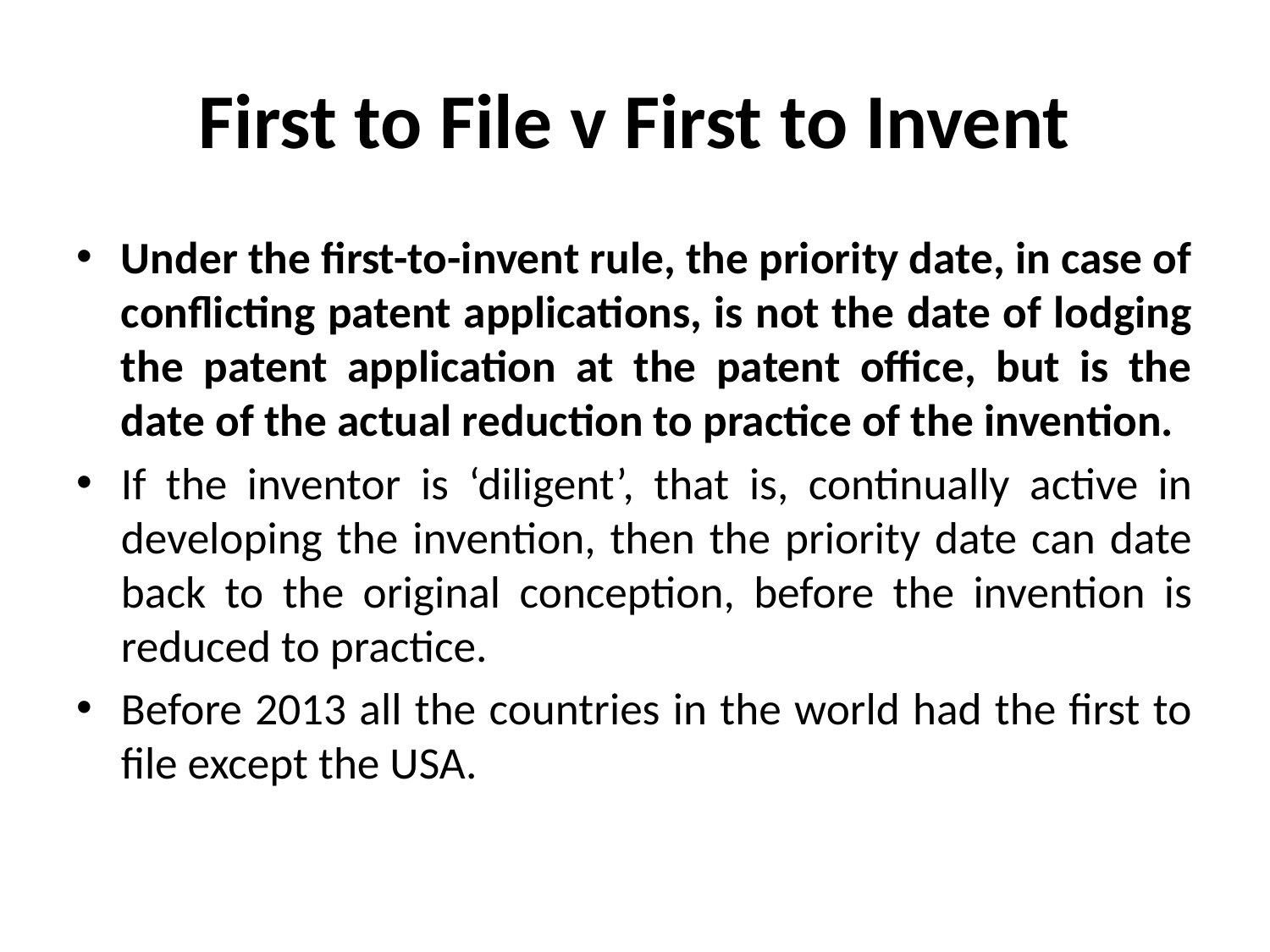

# First to File v First to Invent
Under the first-to-invent rule, the priority date, in case of conflicting patent applications, is not the date of lodging the patent application at the patent office, but is the date of the actual reduction to practice of the invention.
If the inventor is ‘diligent’, that is, continually active in developing the invention, then the priority date can date back to the original conception, before the invention is reduced to practice.
Before 2013 all the countries in the world had the first to file except the USA.